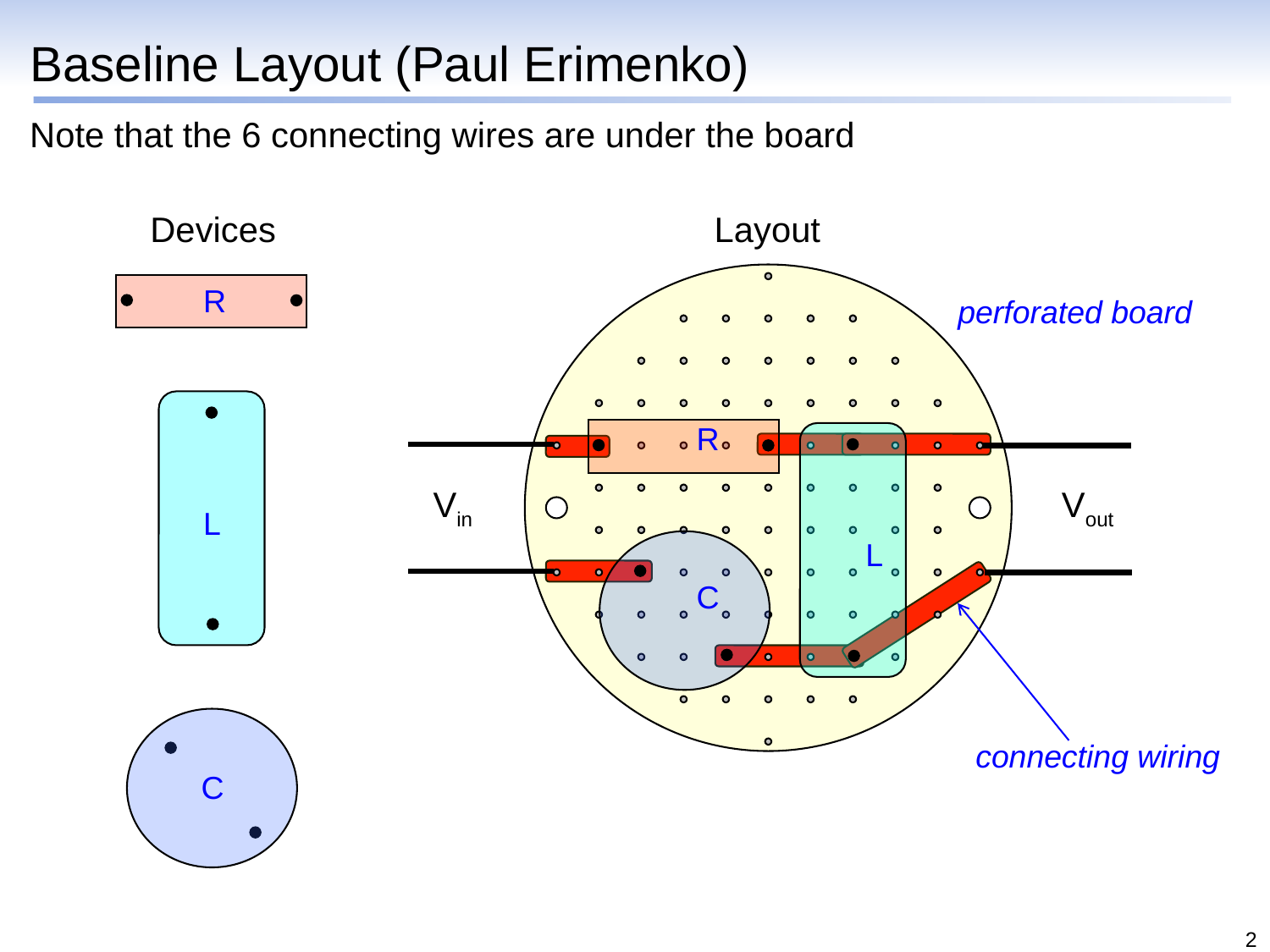

Baseline Layout (Paul Erimenko)
Note that the 6 connecting wires are under the board
Devices                                             Layout

R
perforated board

R

Vin
Vout

L

L

C

connecting wiring

C

2